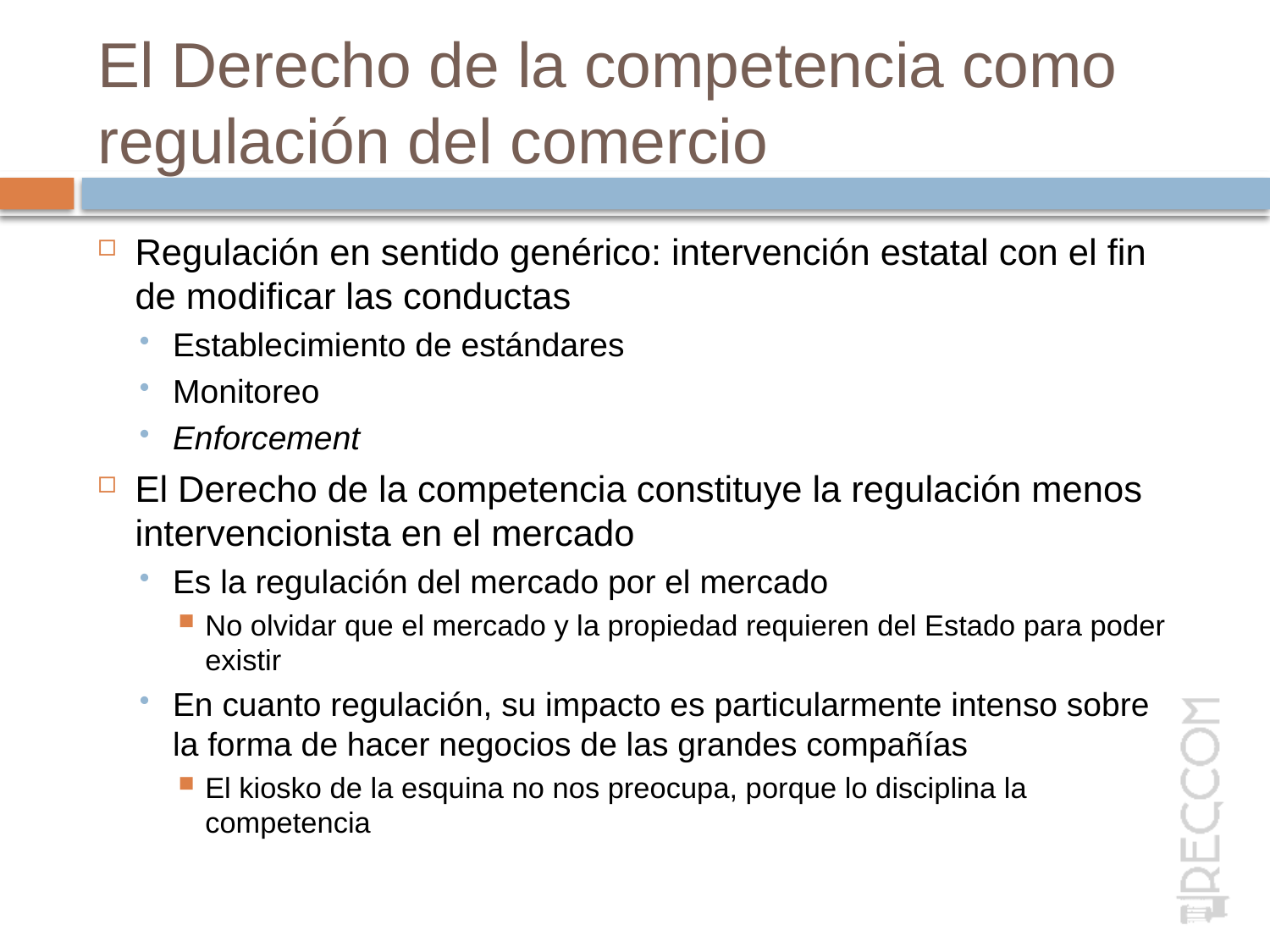

# El Derecho de la competencia como regulación del comercio
Regulación en sentido genérico: intervención estatal con el fin de modificar las conductas
Establecimiento de estándares
Monitoreo
Enforcement
El Derecho de la competencia constituye la regulación menos intervencionista en el mercado
Es la regulación del mercado por el mercado
No olvidar que el mercado y la propiedad requieren del Estado para poder existir
En cuanto regulación, su impacto es particularmente intenso sobre la forma de hacer negocios de las grandes compañías
El kiosko de la esquina no nos preocupa, porque lo disciplina la competencia